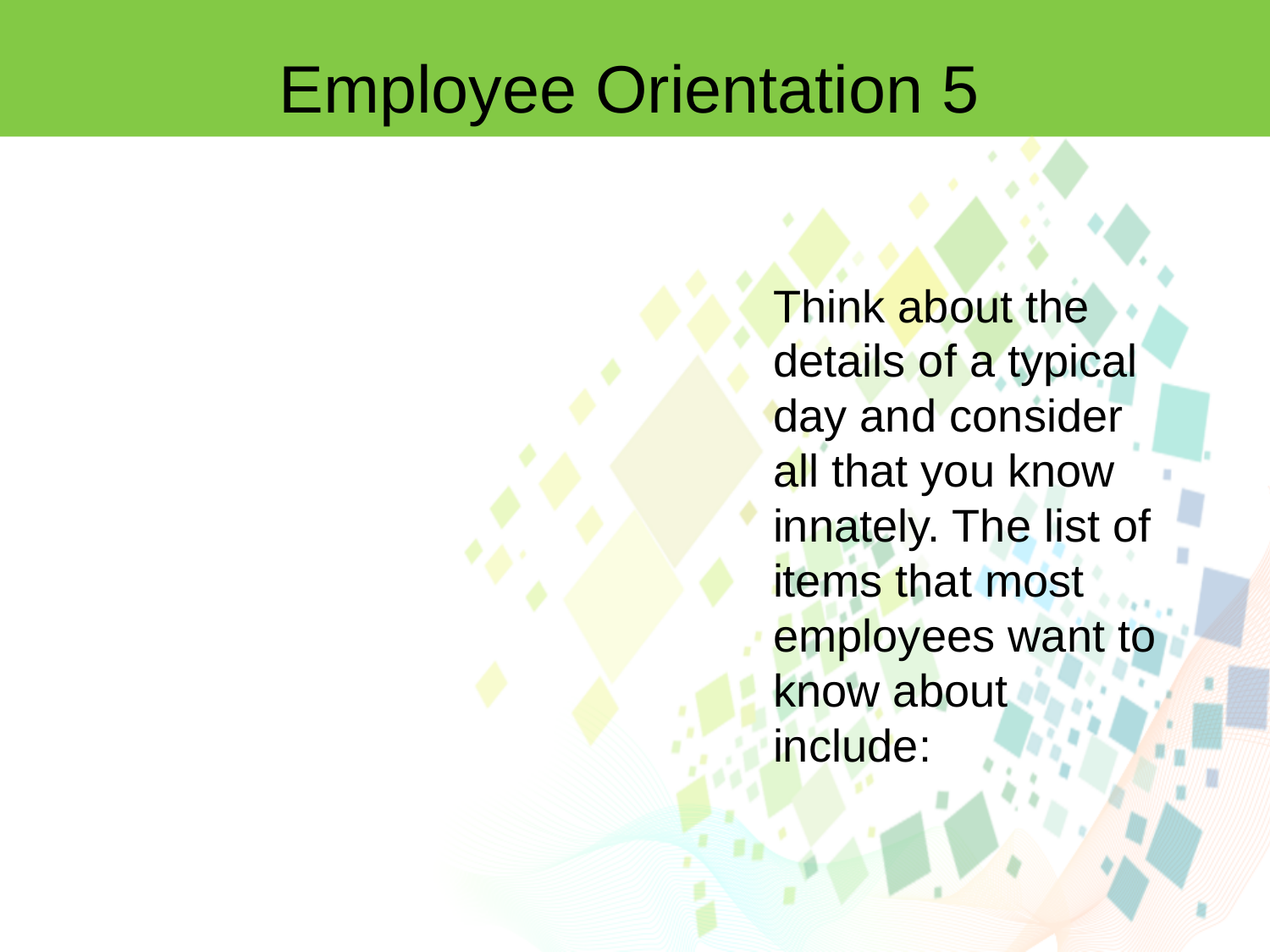

Employee Orientation 5
Think about the details of a typical day and consider all that you know innately. The list of items that most employees want to know about include: